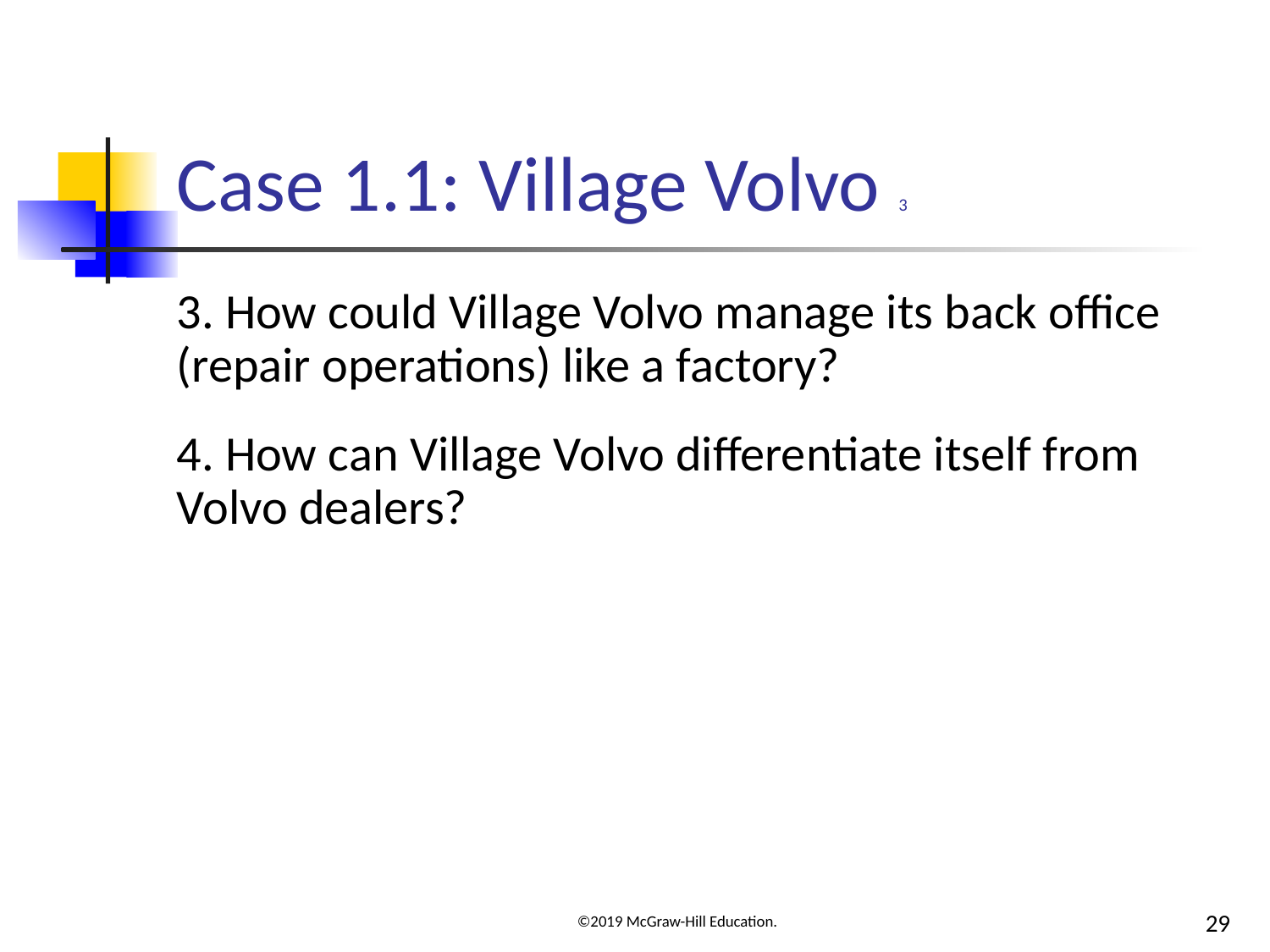

# Case 1.1: Village Volvo 3
3. How could Village Volvo manage its back office (repair operations) like a factory?
4. How can Village Volvo differentiate itself from Volvo dealers?